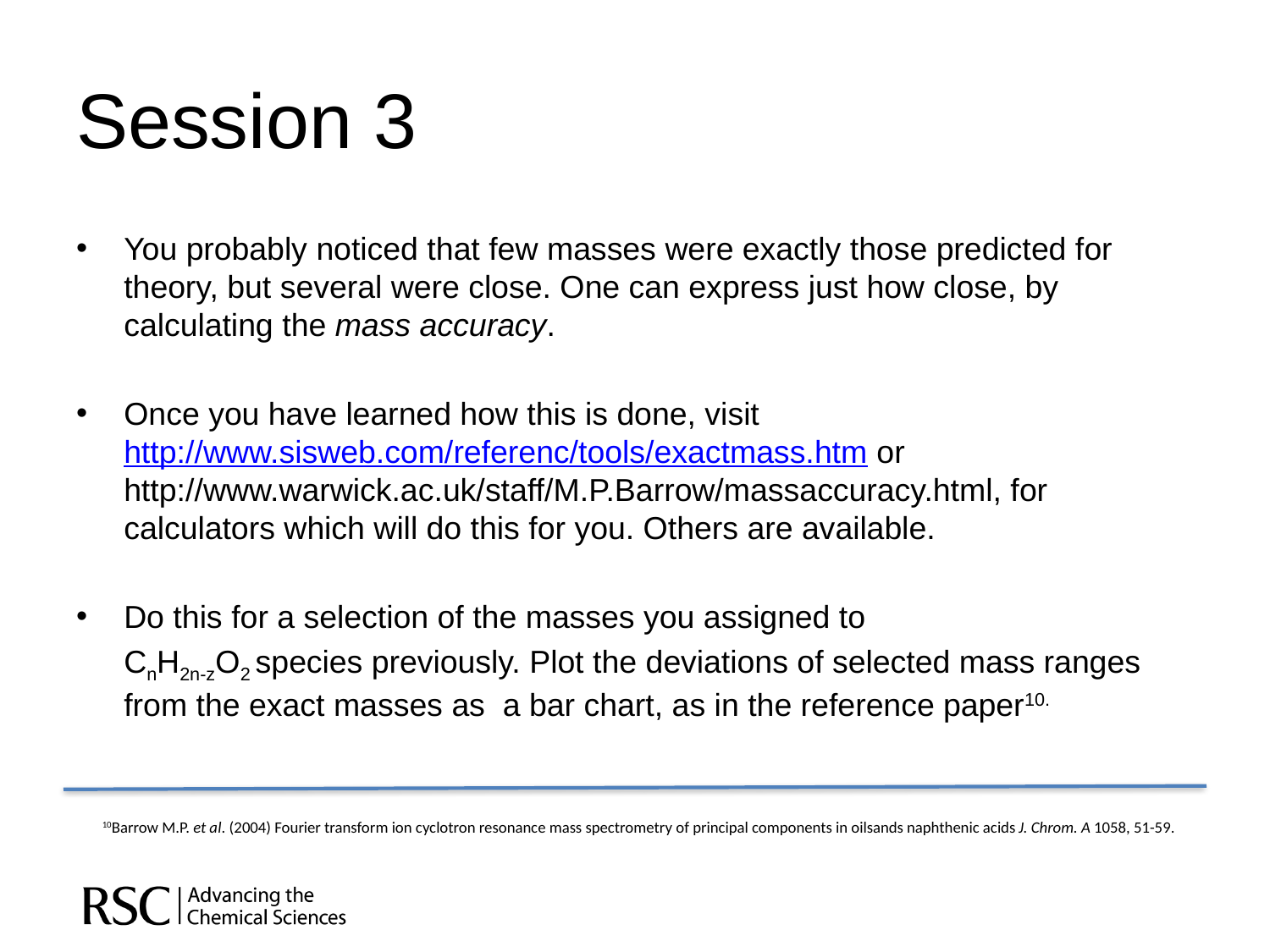

# Session 3
You probably noticed that few masses were exactly those predicted for theory, but several were close. One can express just how close, by calculating the mass accuracy.

Once you have learned how this is done, visithttp://www.sisweb.com/referenc/tools/exactmass.htm or http://www.warwick.ac.uk/staff/M.P.Barrow/massaccuracy.html, for calculators which will do this for you. Others are available.

Do this for a selection of the masses you assigned to
	CnH2n-zO2 species previously. Plot the deviations of selected mass ranges from the exact masses as  a bar chart, as in the reference paper10.
10Barrow M.P. et al. (2004) Fourier transform ion cyclotron resonance mass spectrometry of principal components in oilsands naphthenic acids J. Chrom. A 1058, 51-59.